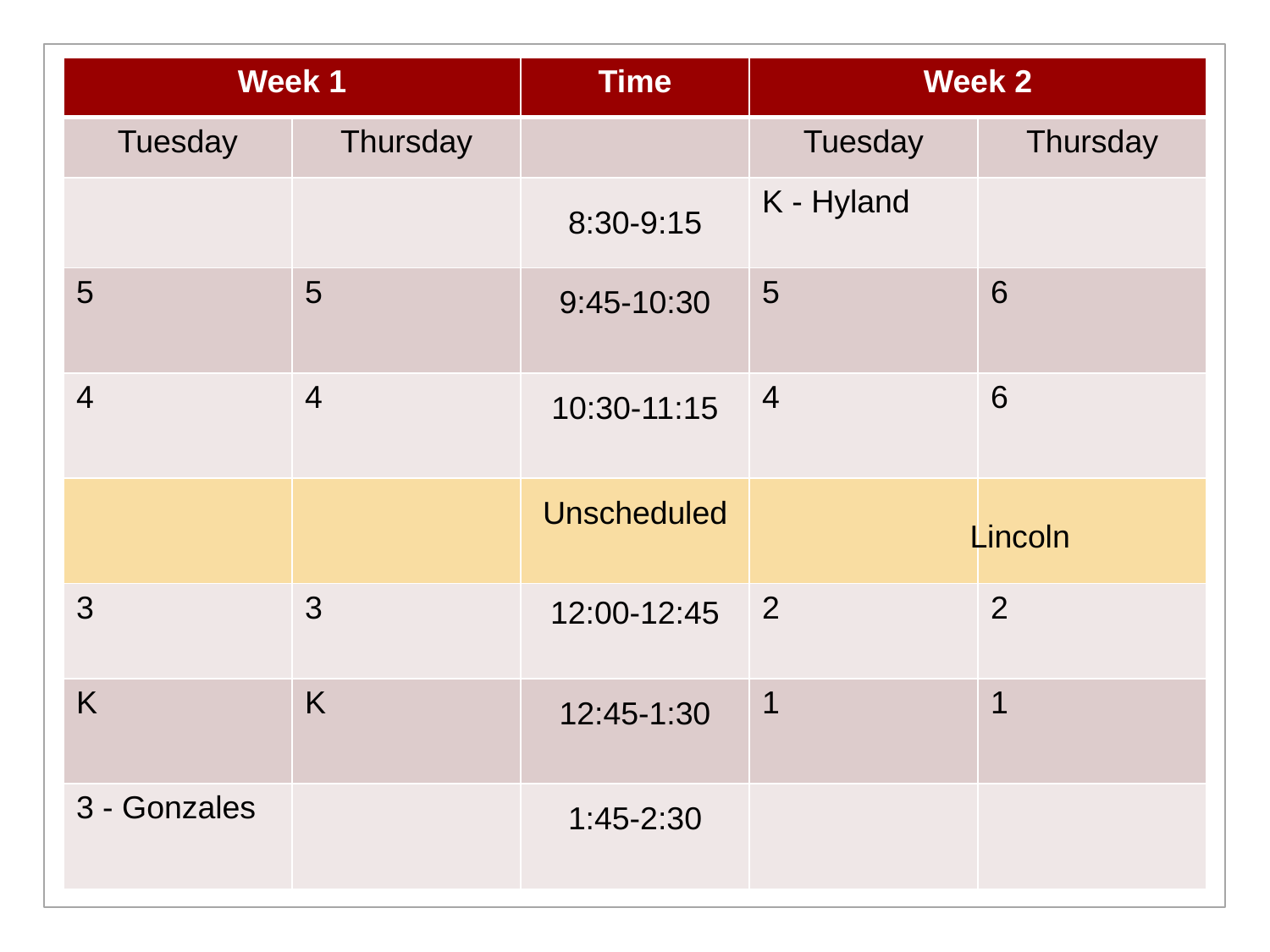

| Week 1 |  | Time | Week 2 |  |
| --- | --- | --- | --- | --- |
| Tuesday | Thursday |  | Tuesday | Thursday |
|  |  | 8:30-9:15 | K - Hyland |  |
| 5 | 5 | 9:45-10:30 | 5 | 6 |
| 4 | 4 | 10:30-11:15 | 4 | 6 |
|  |  | Unscheduled |  |  |
| 3 | 3 | 12:00-12:45 | 2 | 2 |
| K | K | 12:45-1:30 | 1 | 1 |
| 3 - Gonzales |  | 1:45-2:30 |  |  |
Lincoln